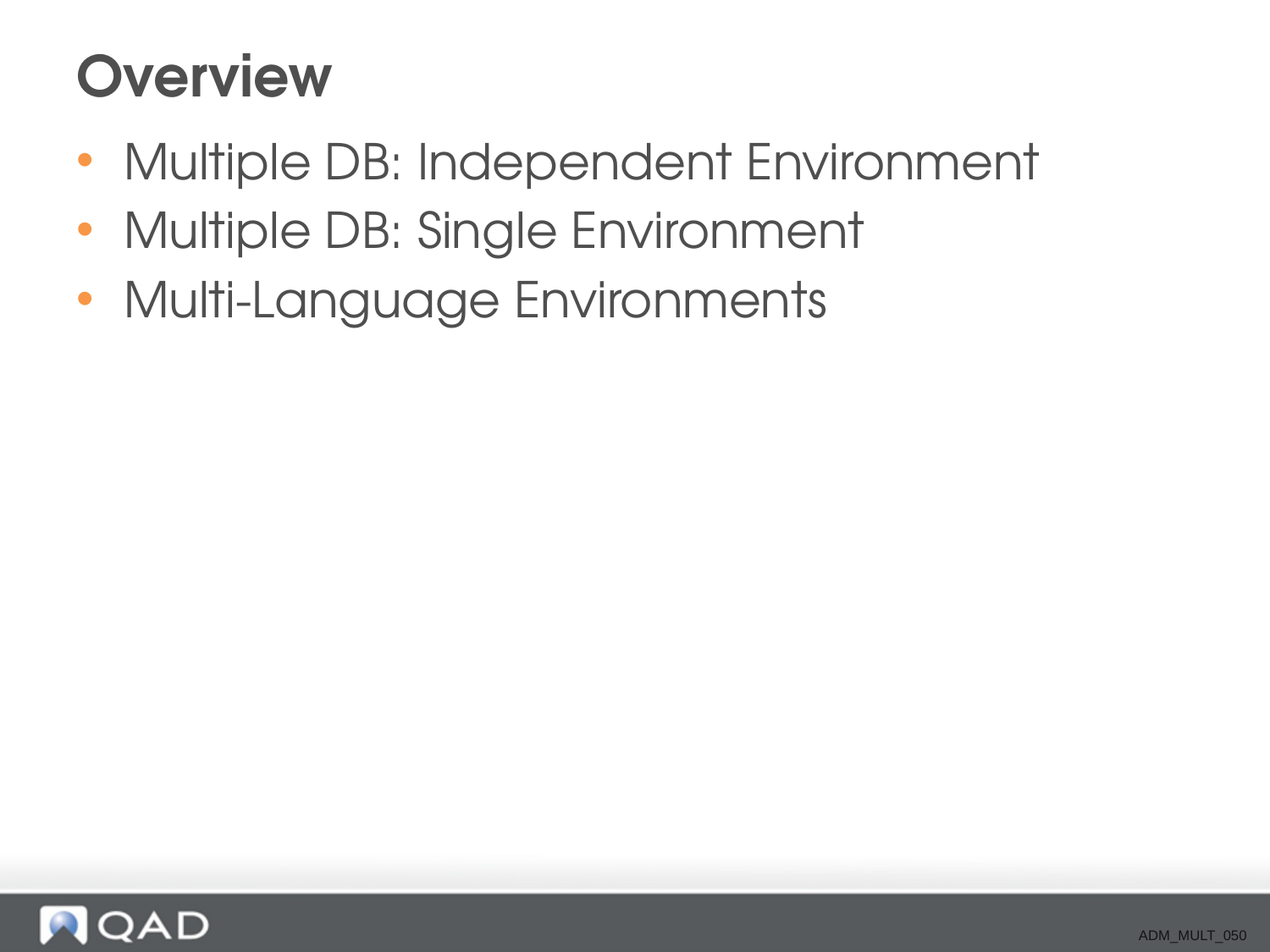

# Overview
Multiple DB: Independent Environment
Multiple DB: Single Environment
Multi-Language Environments

ADM_MULT_050